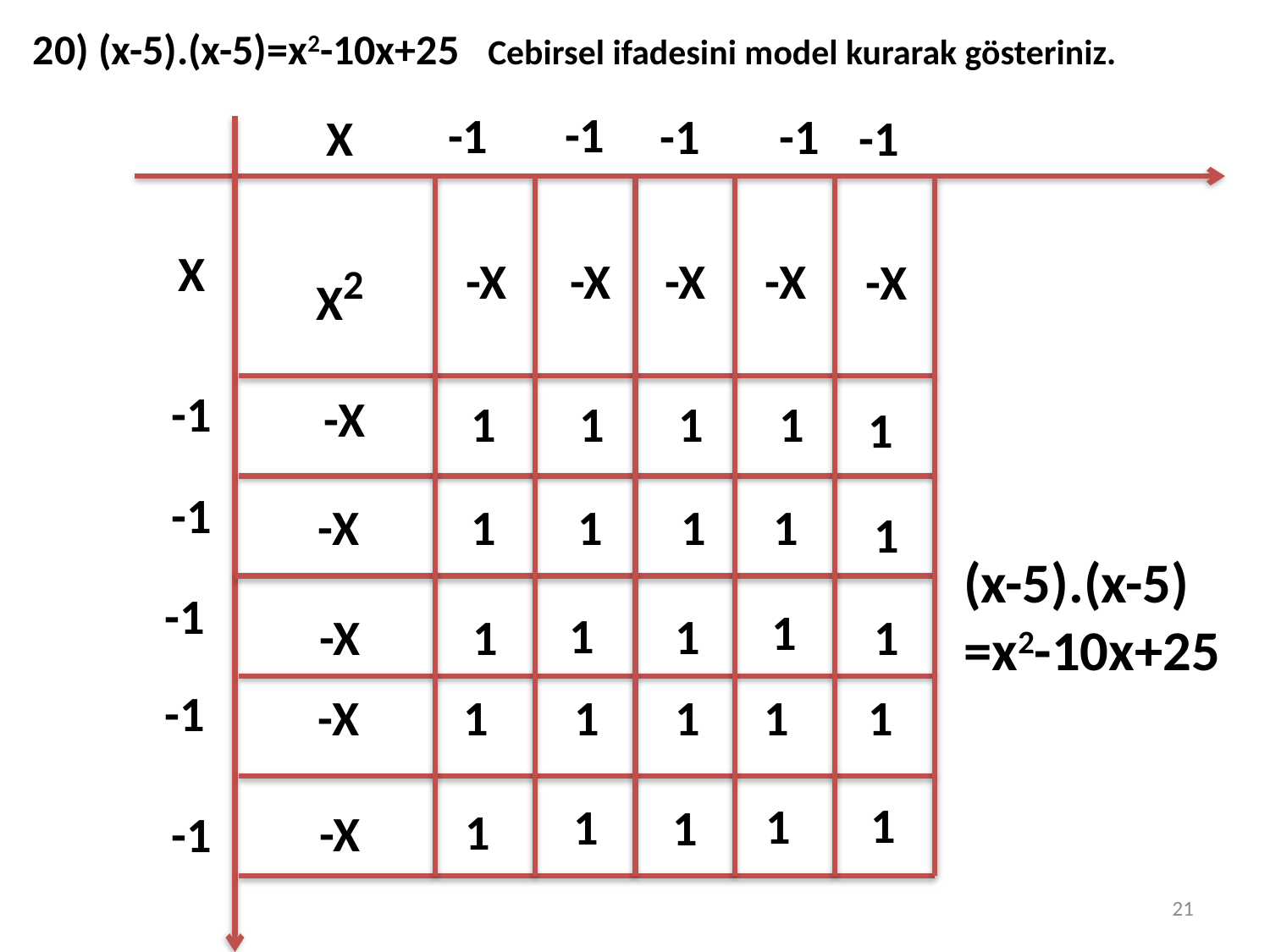

20) (x-5).(x-5)=x2-10x+25   Cebirsel ifadesini model kurarak gösteriniz.
-1
-1
-1
-1
X
-1
X
X2
-X
-X
-X
-X
-X
-1
-X
1
1
1
1
1
-1
-X
1
1
1
1
1
(x-5).(x-5)
=x2-10x+25
-1
1
1
1
-X
1
1
-1
-X
1
1
1
1
1
1
1
1
1
1
-X
-1
21